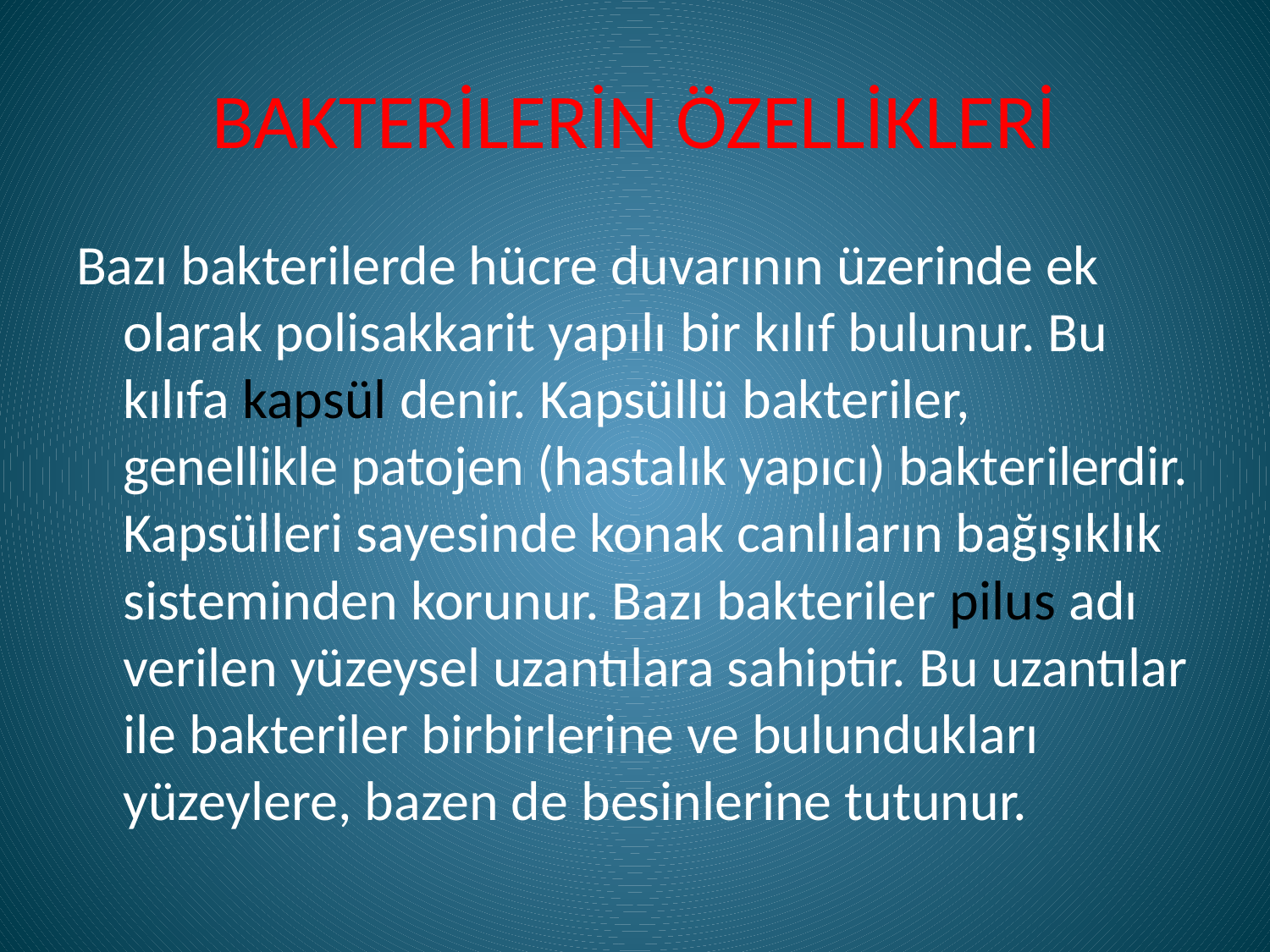

# BAKTERİLERİN ÖZELLİKLERİ
Bazı bakterilerde hücre duvarının üzerinde ek olarak polisakkarit yapılı bir kılıf bulunur. Bu kılıfa kapsül denir. Kapsüllü bakteriler, genellikle patojen (hastalık yapıcı) bakterilerdir. Kapsülleri sayesinde konak canlıların bağışıklık sisteminden korunur. Bazı bakteriler pilus adı verilen yüzeysel uzantılara sahiptir. Bu uzantılar ile bakteriler birbirlerine ve bulundukları yüzeylere, bazen de besinlerine tutunur.